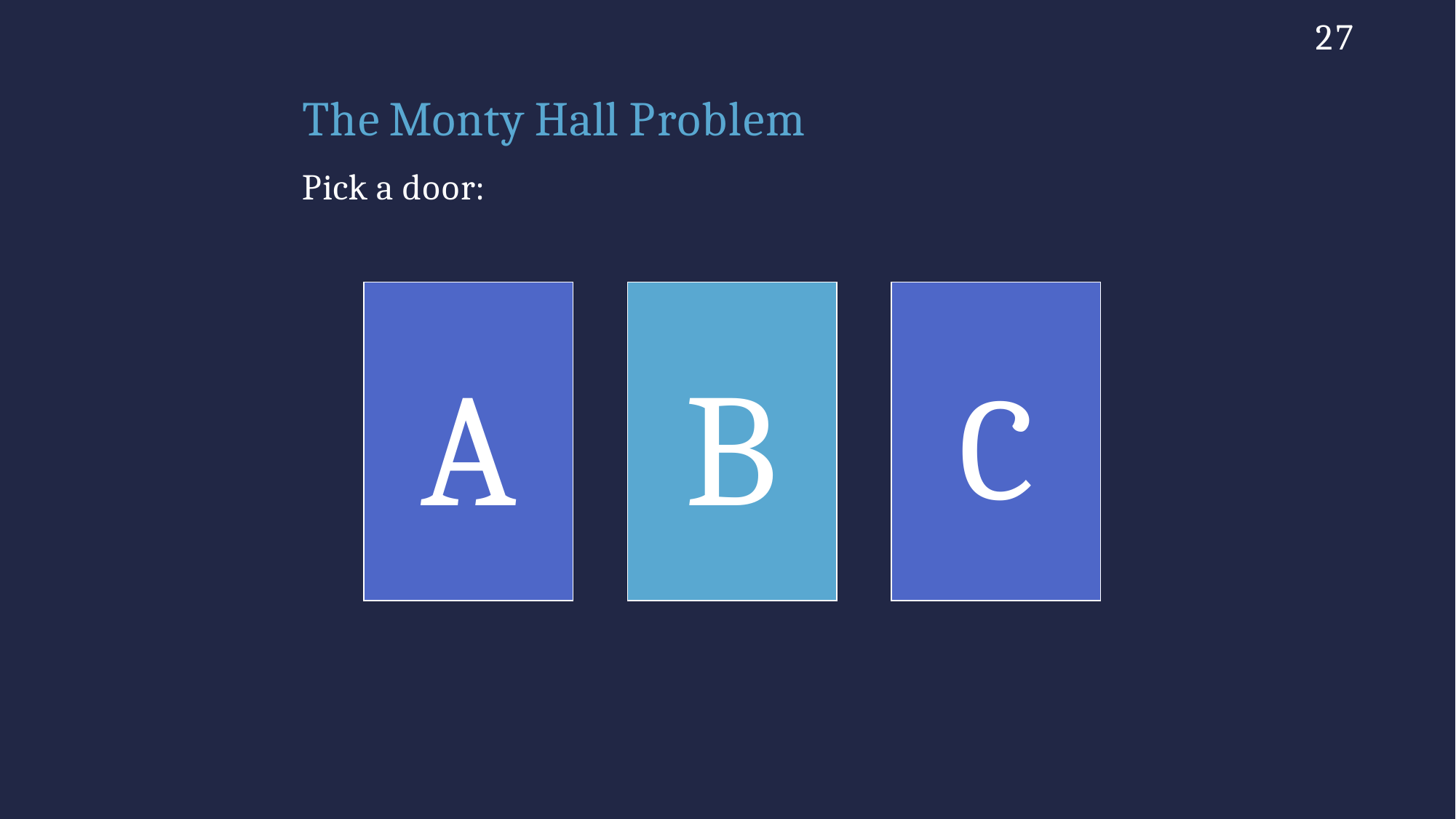

27
The Monty Hall Problem
Pick a door:
A
B
C